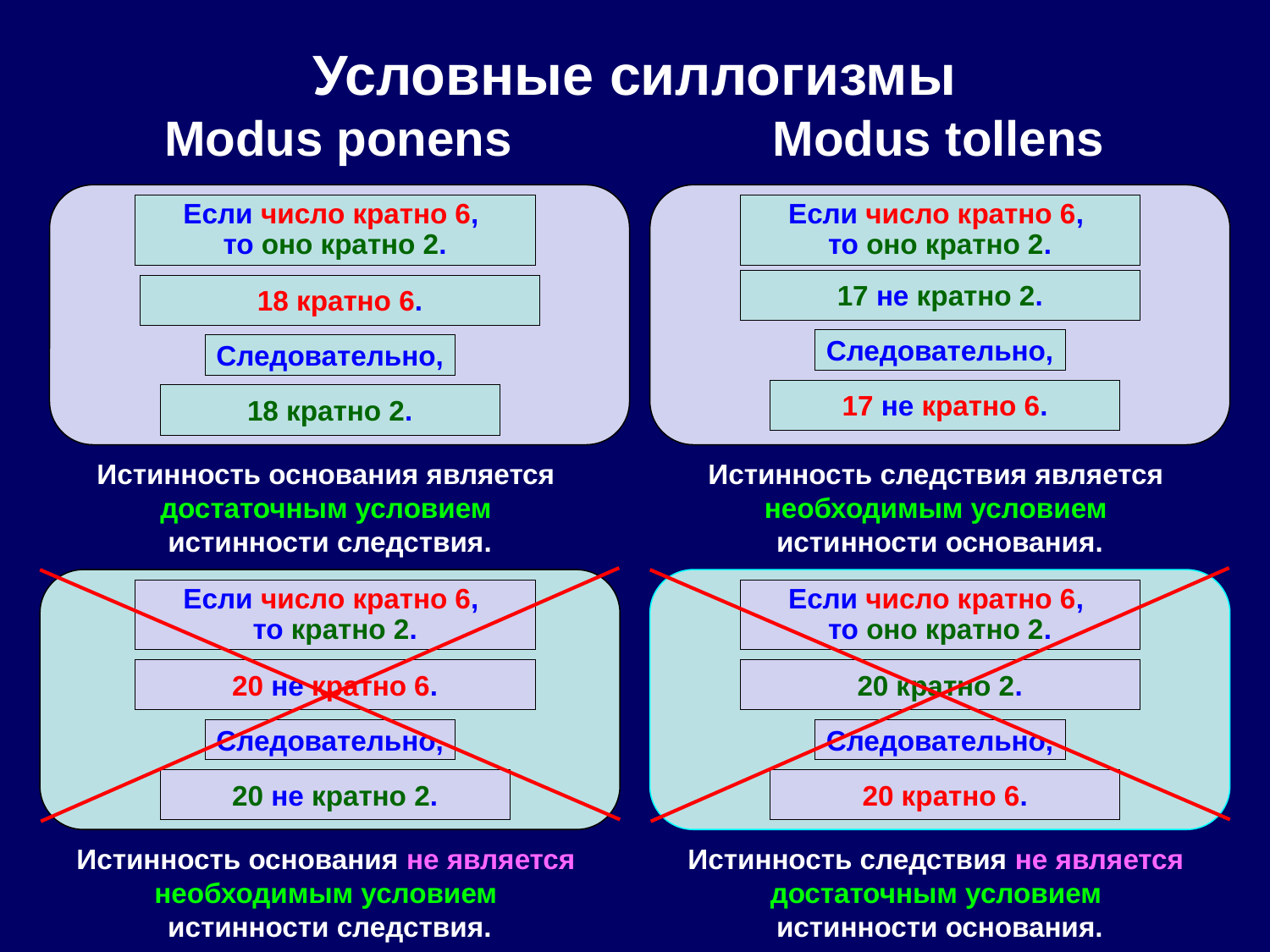

# Условные силлогизмы Modus ponens                   Modus tollens

Если число кратно 6,
то оно кратно 2.
Если число кратно 6,
то оно кратно 2.
17 не кратно 2.
18 кратно 6.
Следовательно,
Следовательно,
17 не кратно 6.
18 кратно 2.
Истинность основания является
достаточным условием
истинности следствия.
Истинность следствия является
необходимым условием
истинности основания.

Если число кратно 6,
то кратно 2.
Если число кратно 6,
то оно кратно 2.
20 не кратно 6.
20 кратно 2.
Следовательно,
Следовательно,
20 не кратно 2.
20 кратно 6.
Истинность основания не является
необходимым условием
истинности следствия.
Истинность следствия не является
достаточным условием
истинности основания.